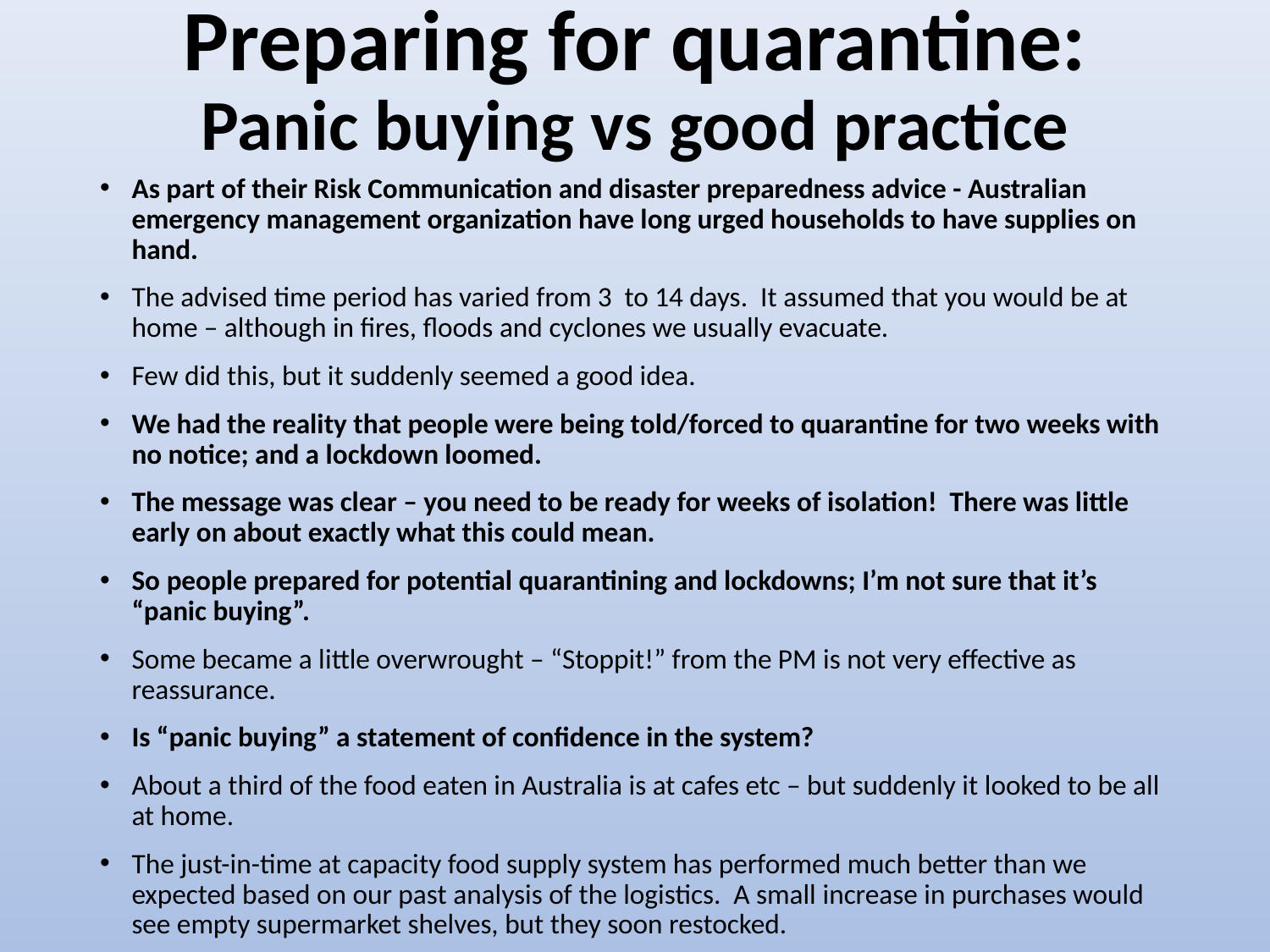

# Preparing for quarantine: Panic buying vs good practice
As part of their Risk Communication and disaster preparedness advice - Australian emergency management organization have long urged households to have supplies on hand.
The advised time period has varied from 3  to 14 days.  It assumed that you would be at home – although in fires, floods and cyclones we usually evacuate.
Few did this, but it suddenly seemed a good idea.
We had the reality that people were being told/forced to quarantine for two weeks with no notice; and a lockdown loomed.
The message was clear – you need to be ready for weeks of isolation!  There was little early on about exactly what this could mean.
So people prepared for potential quarantining and lockdowns; I’m not sure that it’s “panic buying”.
Some became a little overwrought – “Stoppit!” from the PM is not very effective as reassurance.
Is “panic buying” a statement of confidence in the system?
About a third of the food eaten in Australia is at cafes etc – but suddenly it looked to be all at home.
The just-in-time at capacity food supply system has performed much better than we expected based on our past analysis of the logistics.  A small increase in purchases would see empty supermarket shelves, but they soon restocked.